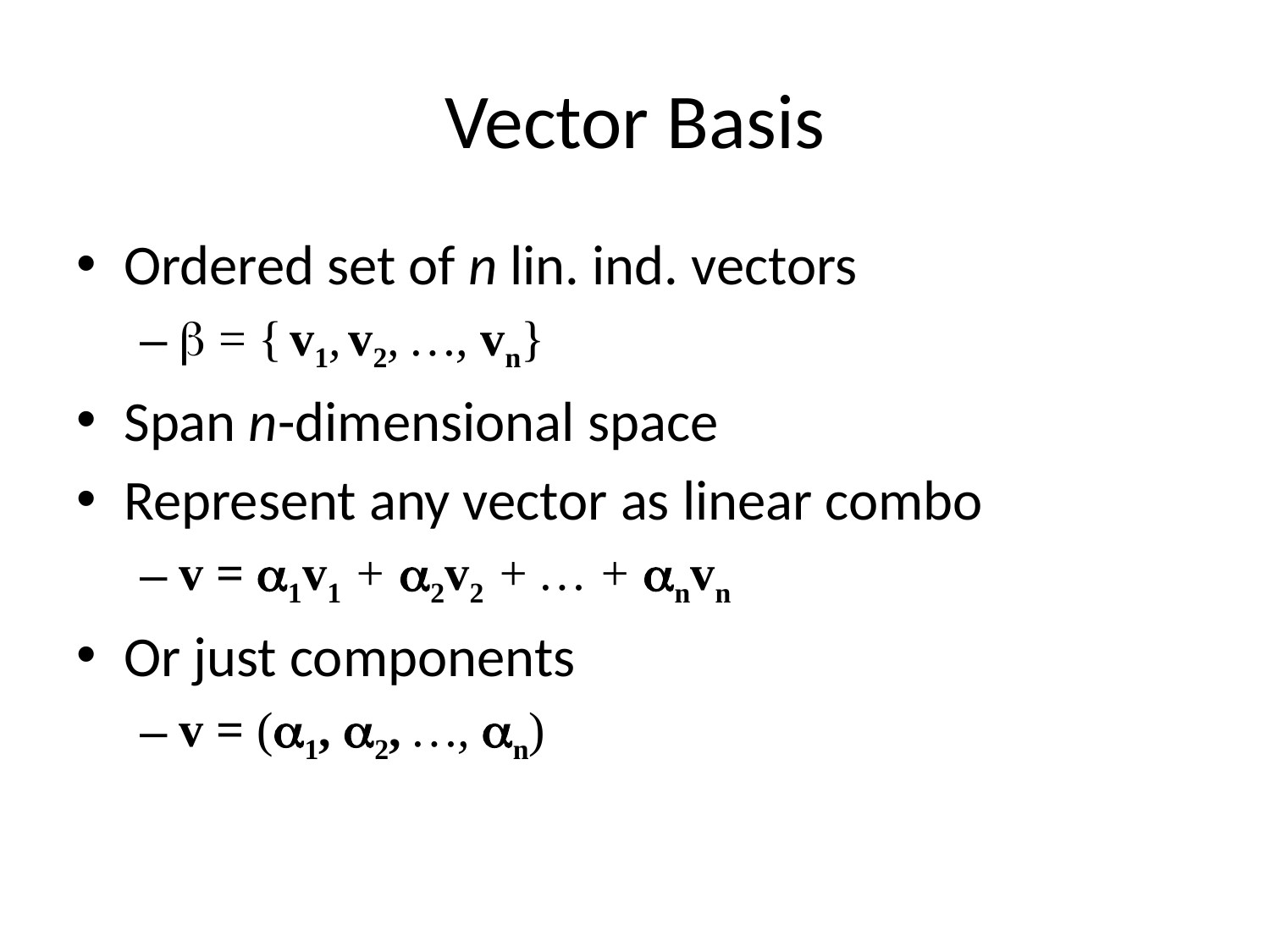

# Vector Basis
Ordered set of n lin. ind. vectors
β = { v1, v2, …, vn}
Span n-dimensional space
Represent any vector as linear combo
v = α1v1 + α2v2 + … + αnvn
Or just components
v = (α1, α2, …, αn)